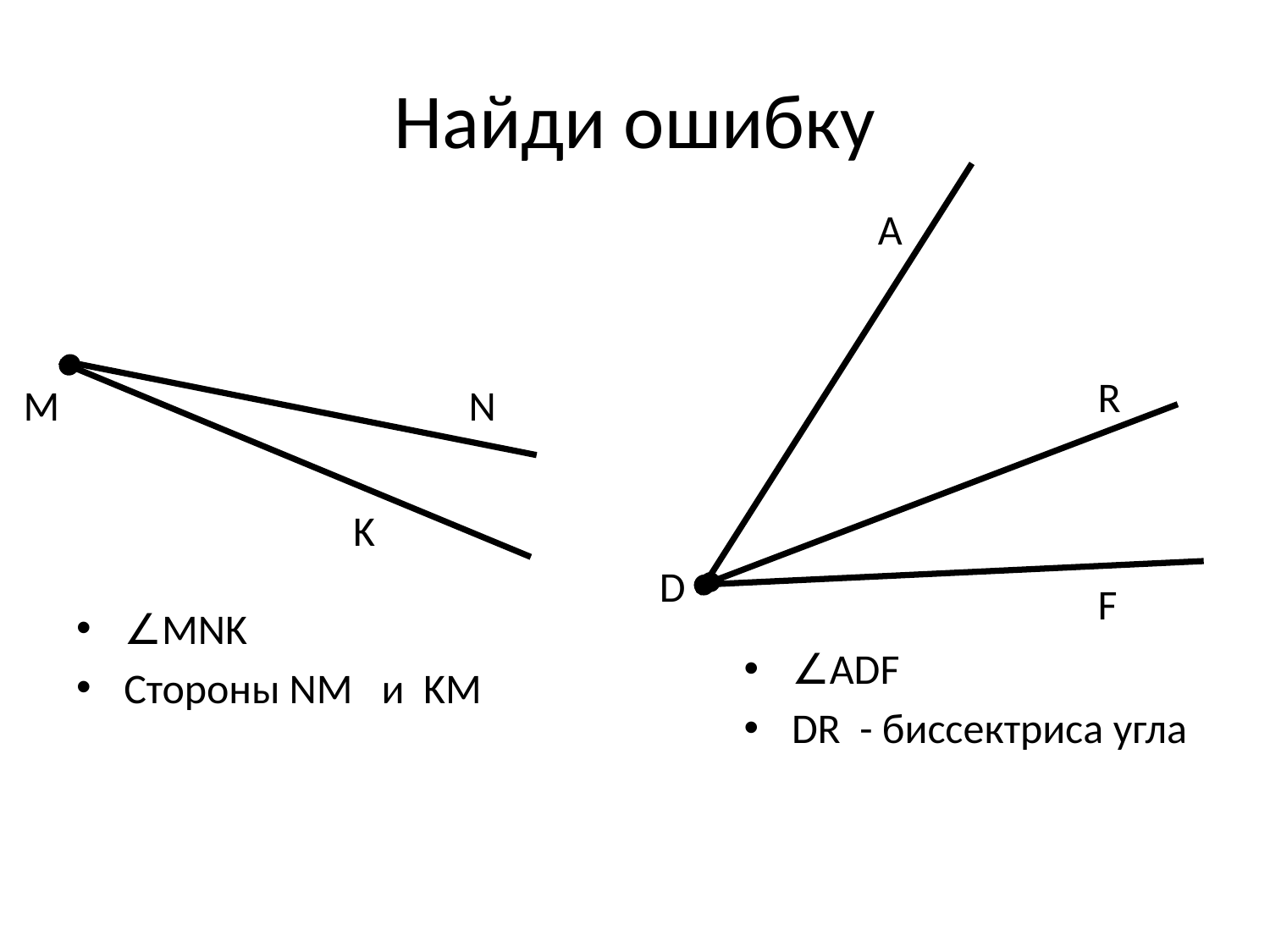

# Найди ошибку
A
R

M
N

K
D

F
∠MNK
Стороны NM   и  KM
∠ADF
DR  - биссектриса угла